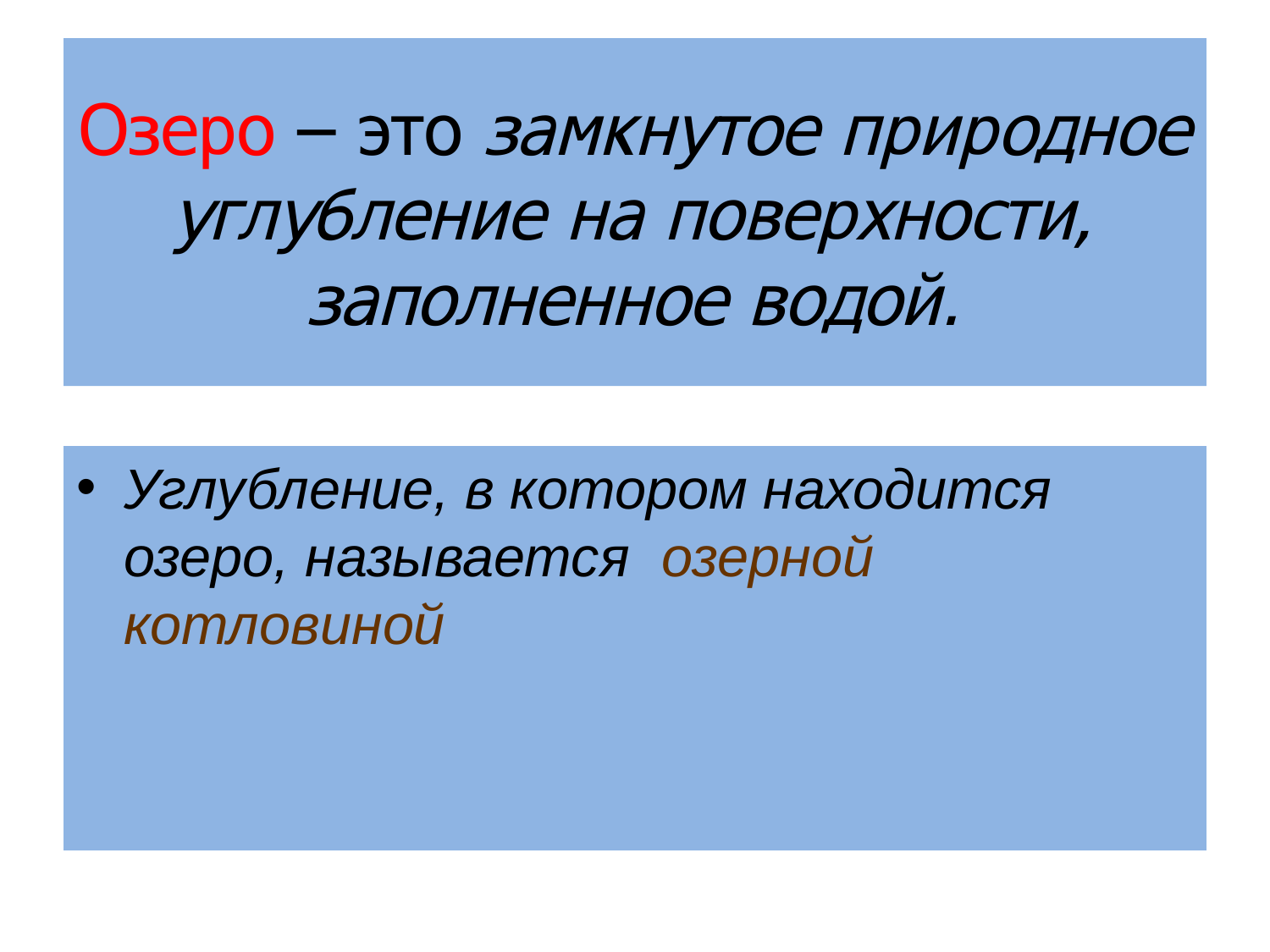

# Озеро – это замкнутое природное углубление на поверхности, заполненное водой.
Углубление, в котором находится озеро, называется  озерной котловиной